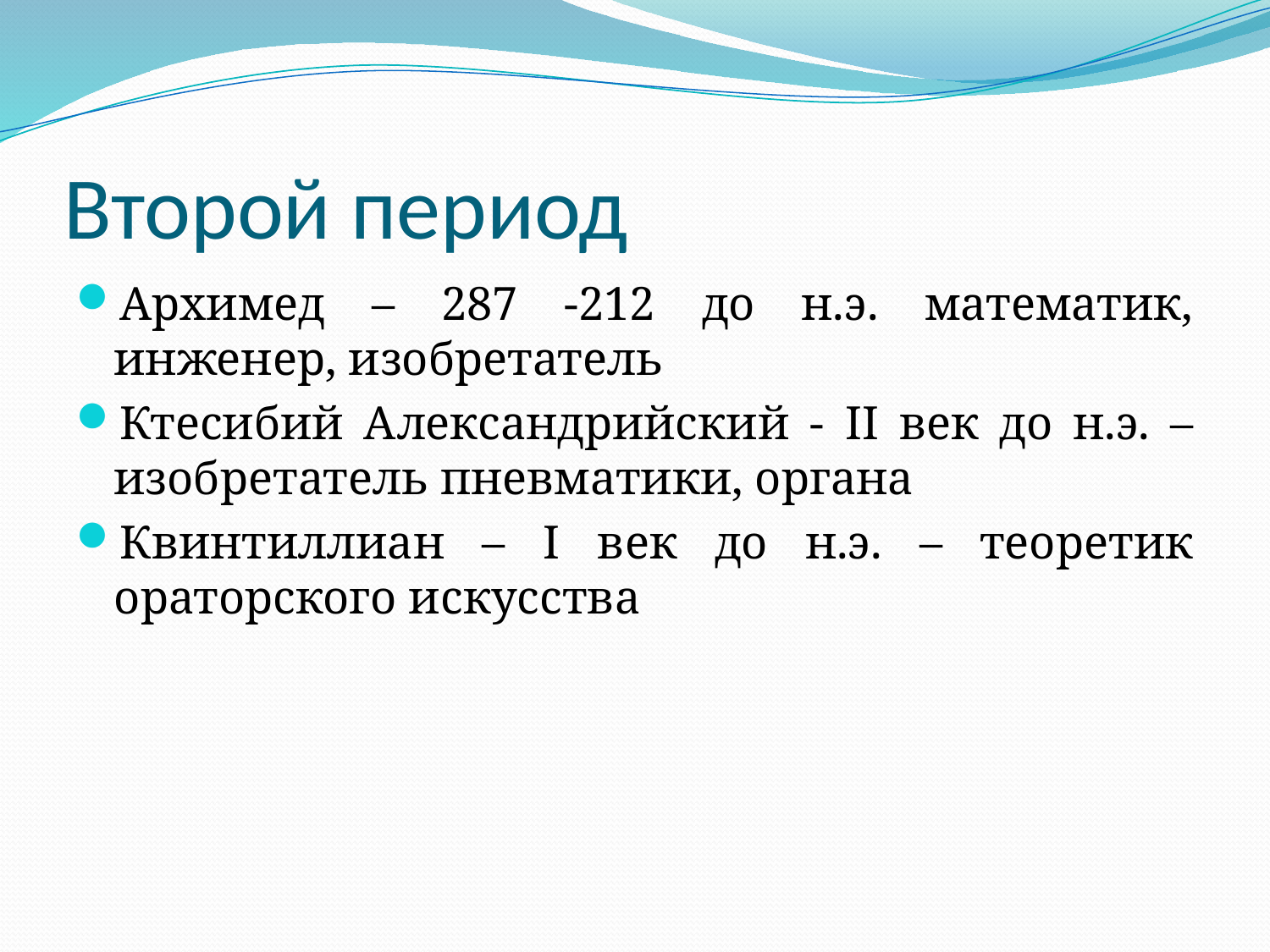

# Второй период
Архимед – 287 -212 до н.э. математик, инженер, изобретатель
Ктесибий Александрийский - II век до н.э. – изобретатель пневматики, органа
Квинтиллиан – I век до н.э. – теоретик ораторского искусства